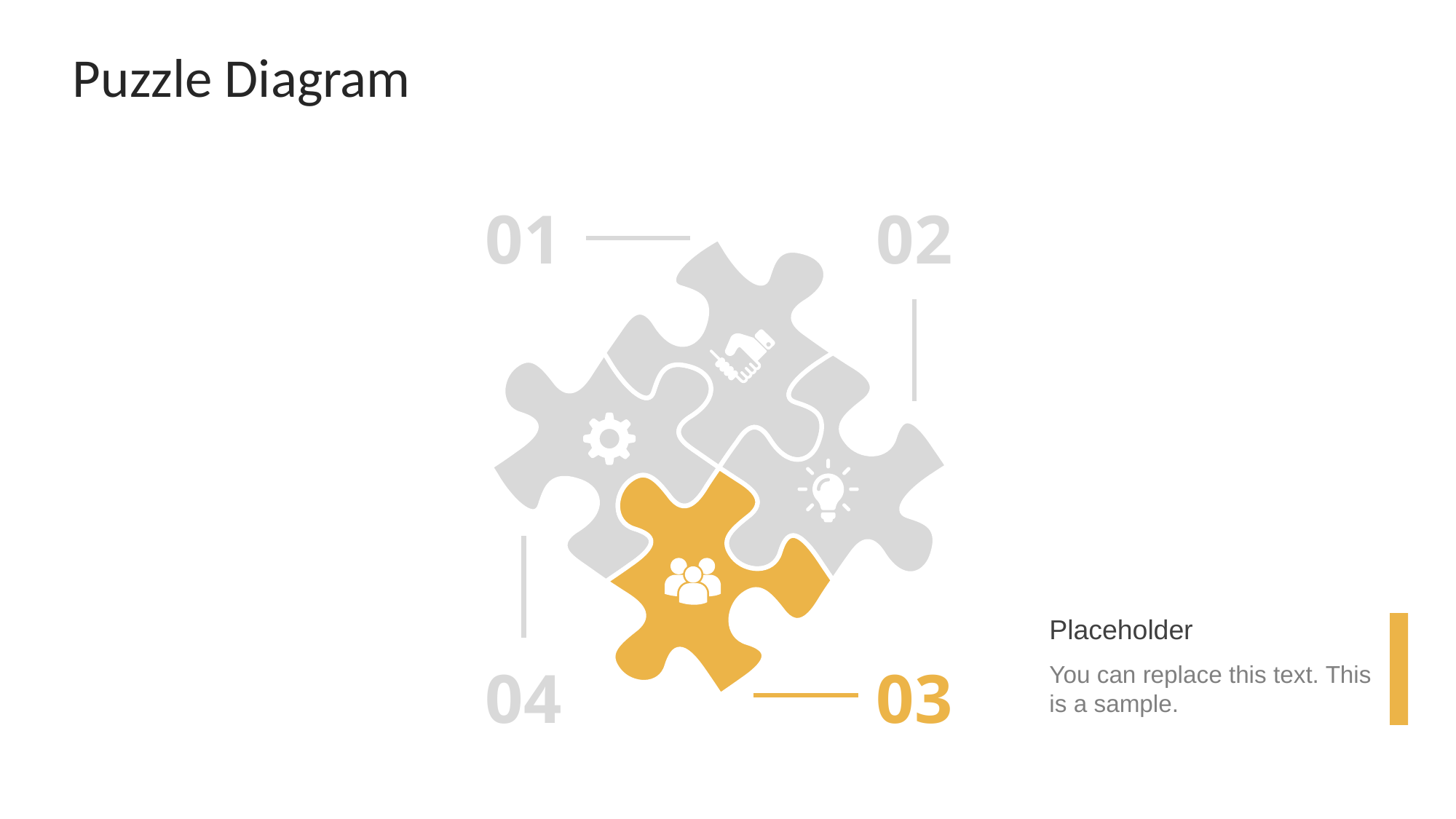

# Puzzle Diagram
01
02
04
03

Placeholder
You can replace this text. This is a sample.